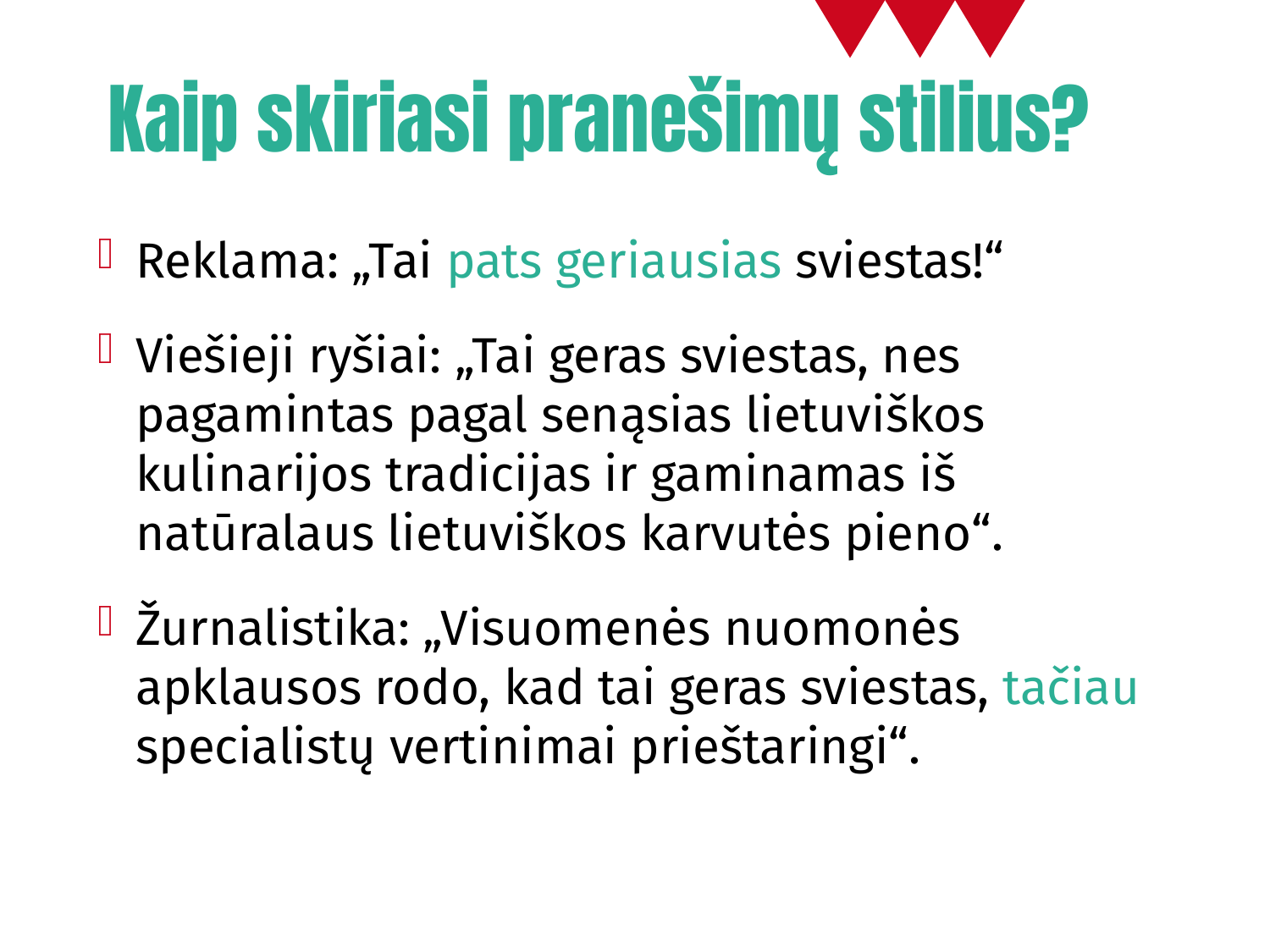

# Kaip skiriasi pranešimų stilius?
Reklama: „Tai pats geriausias sviestas!“

Viešieji ryšiai: „Tai geras sviestas, nes pagamintas pagal senąsias lietuviškos kulinarijos tradicijas ir gaminamas iš natūralaus lietuviškos karvutės pieno“.

Žurnalistika: „Visuomenės nuomonės apklausos rodo, kad tai geras sviestas, tačiau specialistų vertinimai prieštaringi“.